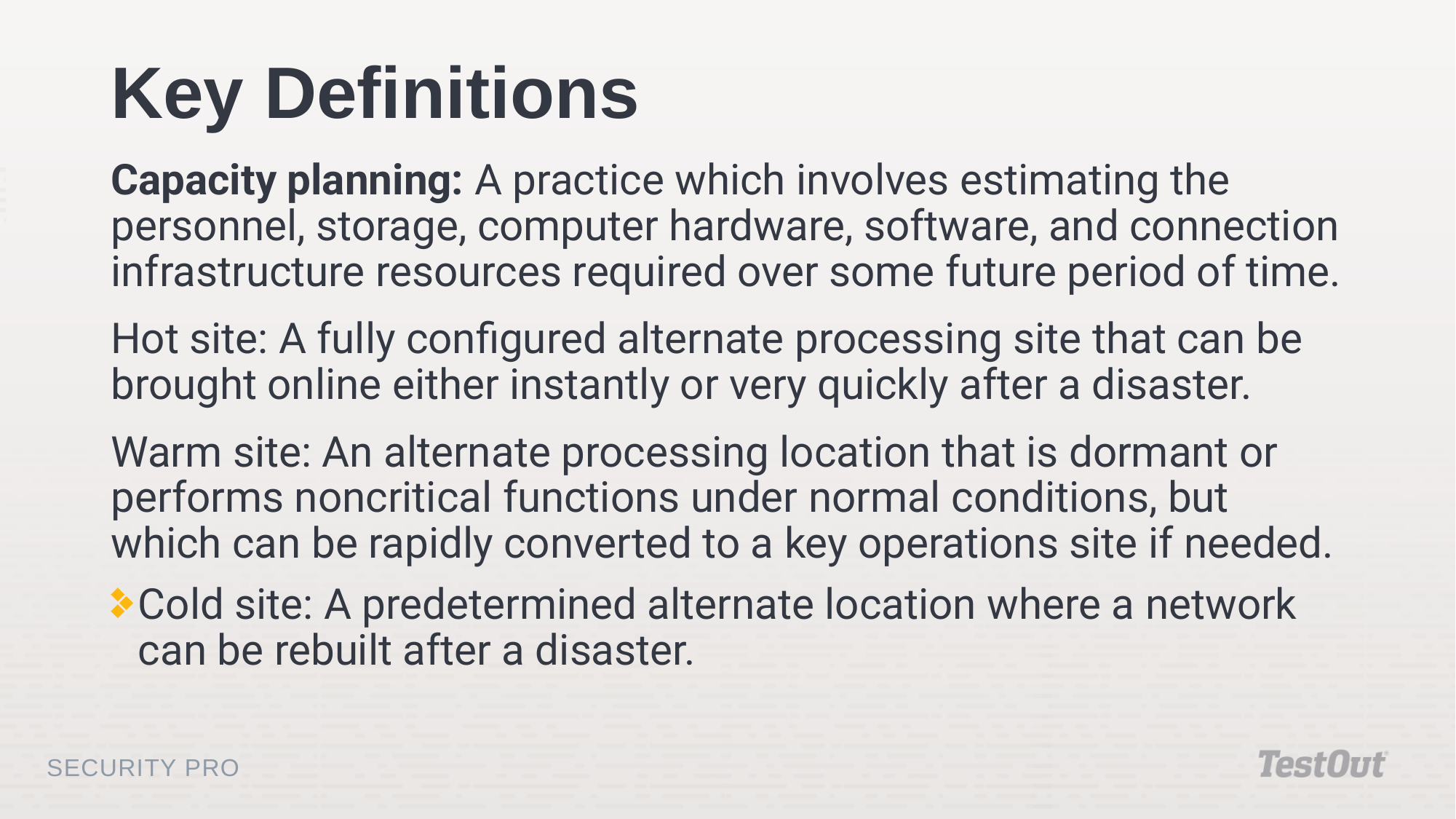

# Key Definitions
Capacity planning: A practice which involves estimating the personnel, storage, computer hardware, software, and connection infrastructure resources required over some future period of time.
Hot site: A fully configured alternate processing site that can be brought online either instantly or very quickly after a disaster.
Warm site: An alternate processing location that is dormant or performs noncritical functions under normal conditions, but which can be rapidly converted to a key operations site if needed.
Cold site: A predetermined alternate location where a network can be rebuilt after a disaster.
Security Pro